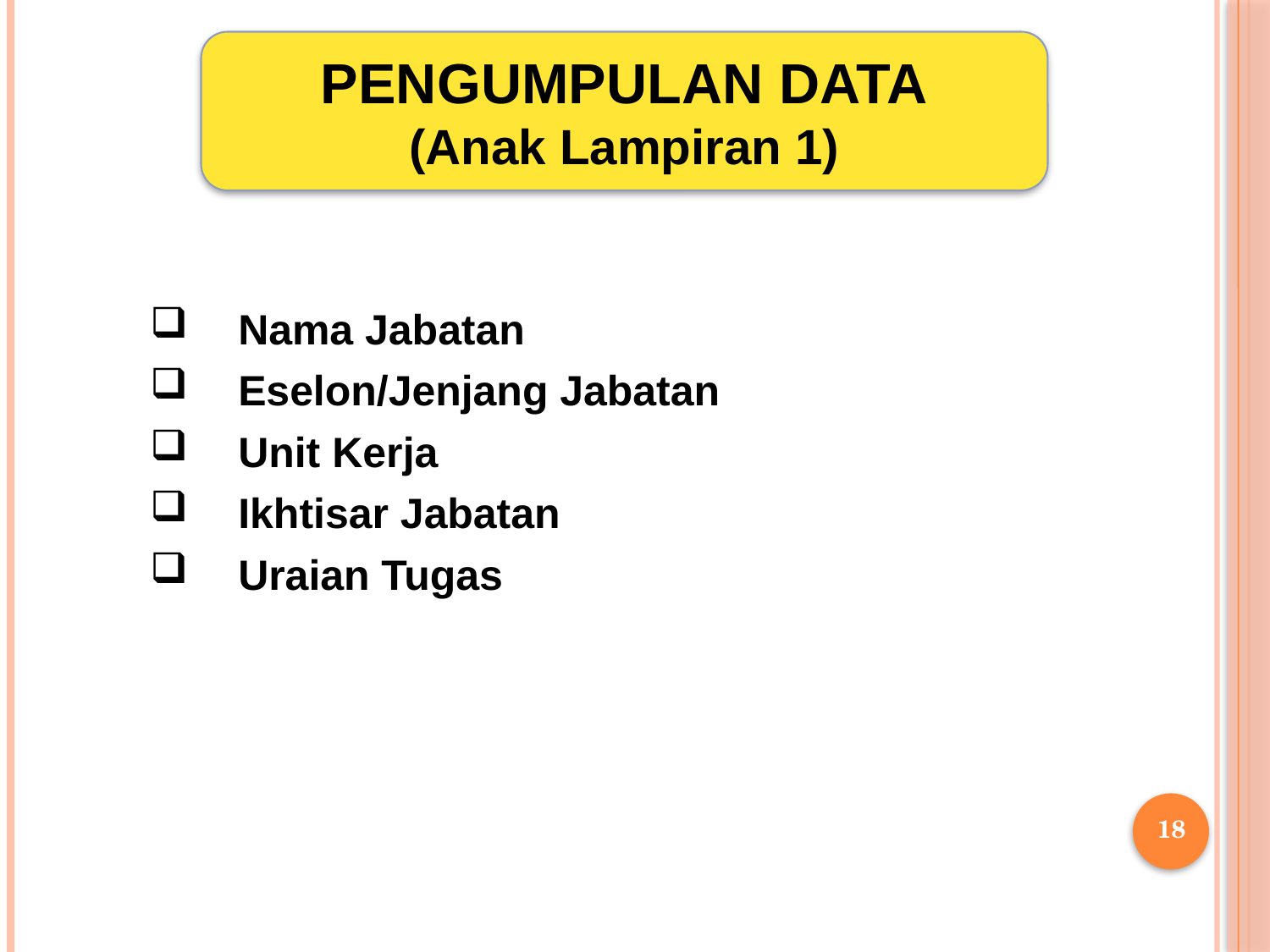

PENGUMPULAN DATA
(Anak Lampiran 1)
Nama Jabatan
Eselon/Jenjang Jabatan
Unit Kerja
Ikhtisar Jabatan
Uraian Tugas

18